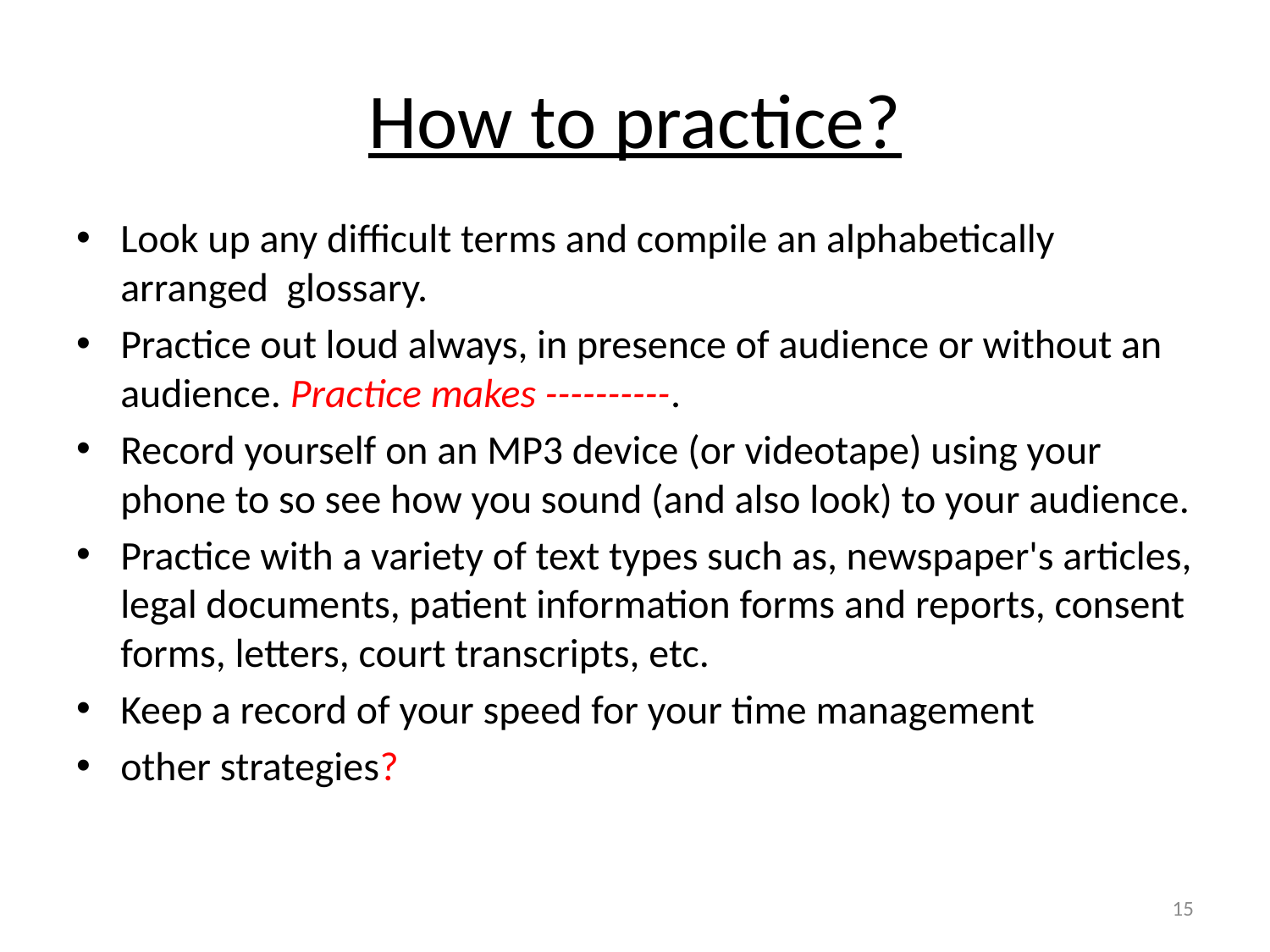

# How to practice?
Look up any difficult terms and compile an alphabetically arranged  glossary.
Practice out loud always, in presence of audience or without an audience. Practice makes ----------.
Record yourself on an MP3 device (or videotape) using your phone to so see how you sound (and also look) to your audience.
Practice with a variety of text types such as, newspaper's articles, legal documents, patient information forms and reports, consent forms, letters, court transcripts, etc.
Keep a record of your speed for your time management
other strategies?

15